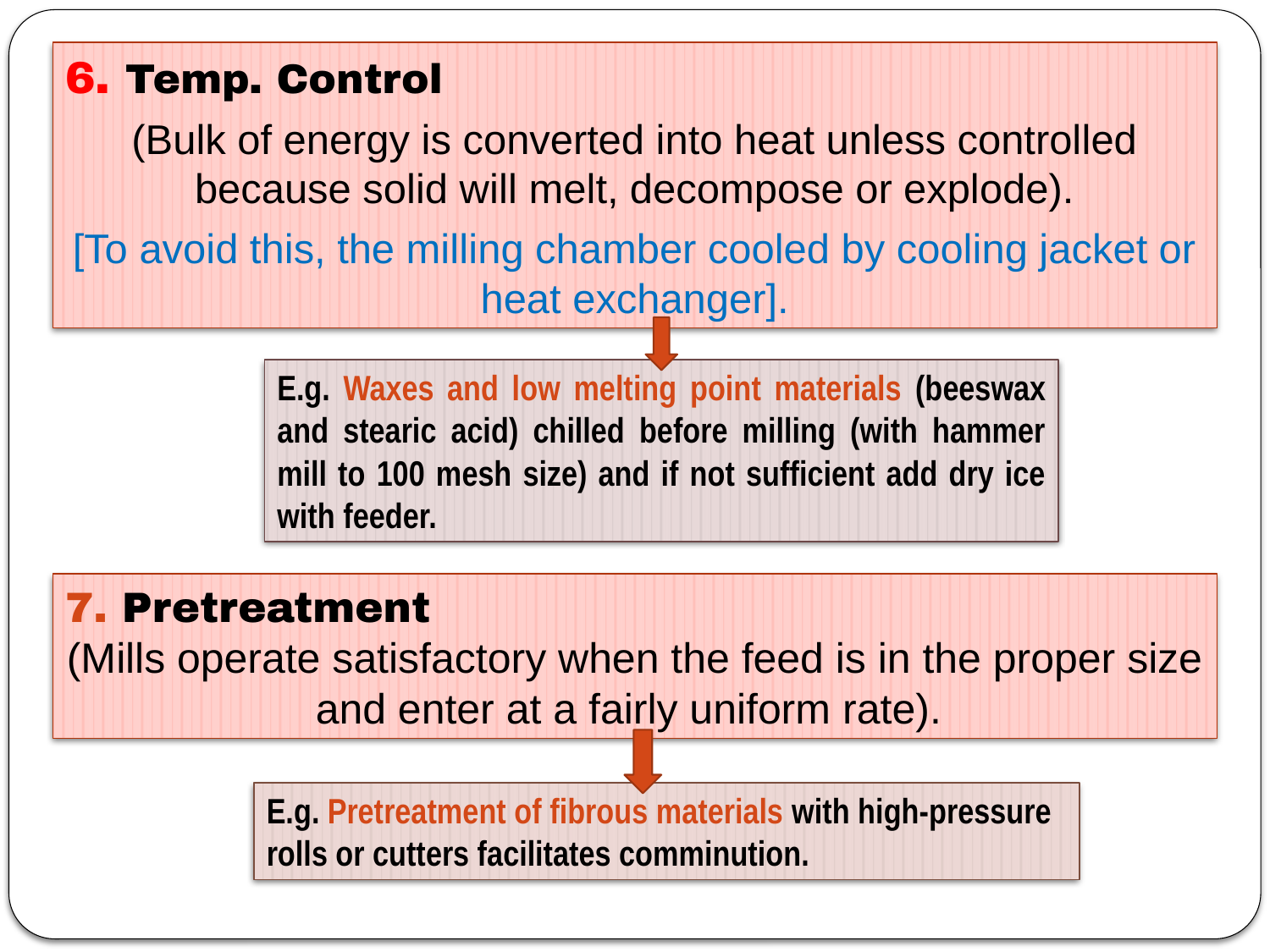

6. Temp. Control
(Bulk of energy is converted into heat unless controlled because solid will melt, decompose or explode).
[To avoid this, the milling chamber cooled by cooling jacket or heat exchanger].

E.g. Waxes and low melting point materials (beeswax and stearic acid) chilled before milling (with hammer mill to 100 mesh size) and if not sufficient add dry ice with feeder.
7. Pretreatment
(Mills operate satisfactory when the feed is in the proper size and enter at a fairly uniform rate).

E.g. Pretreatment of fibrous materials with high-pressure rolls or cutters facilitates comminution.